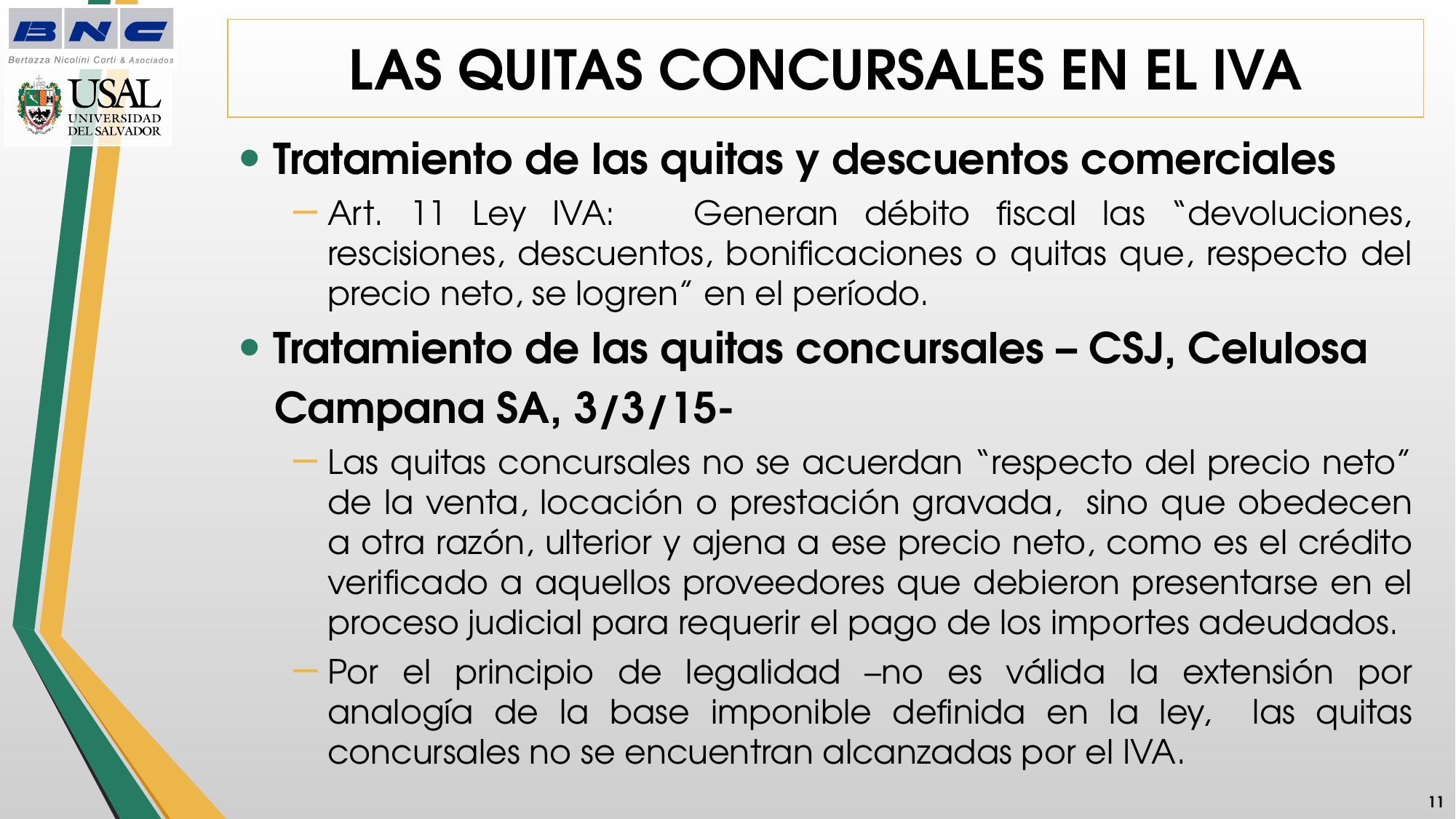

# LAS QUITAS CONCURSALES EN EL IVA
Tratamiento de las quitas y descuentos comerciales
Art. 11 Ley IVA:   Generan débito fiscal las “devoluciones, rescisiones, descuentos, bonificaciones o quitas que, respecto del precio neto, se logren” en el período.
Tratamiento de las quitas concursales – CSJ, Celulosa
   Campana SA, 3/3/15-
Las quitas concursales no se acuerdan “respecto del precio neto” de la venta, locación o prestación gravada,  sino que obedecen a otra razón, ulterior y ajena a ese precio neto, como es el crédito verificado a aquellos proveedores que debieron presentarse en el proceso judicial para requerir el pago de los importes adeudados.
Por el principio de legalidad –no es válida la extensión por analogía de la base imponible definida en la ley,  las quitas concursales no se encuentran alcanzadas por el IVA.

11